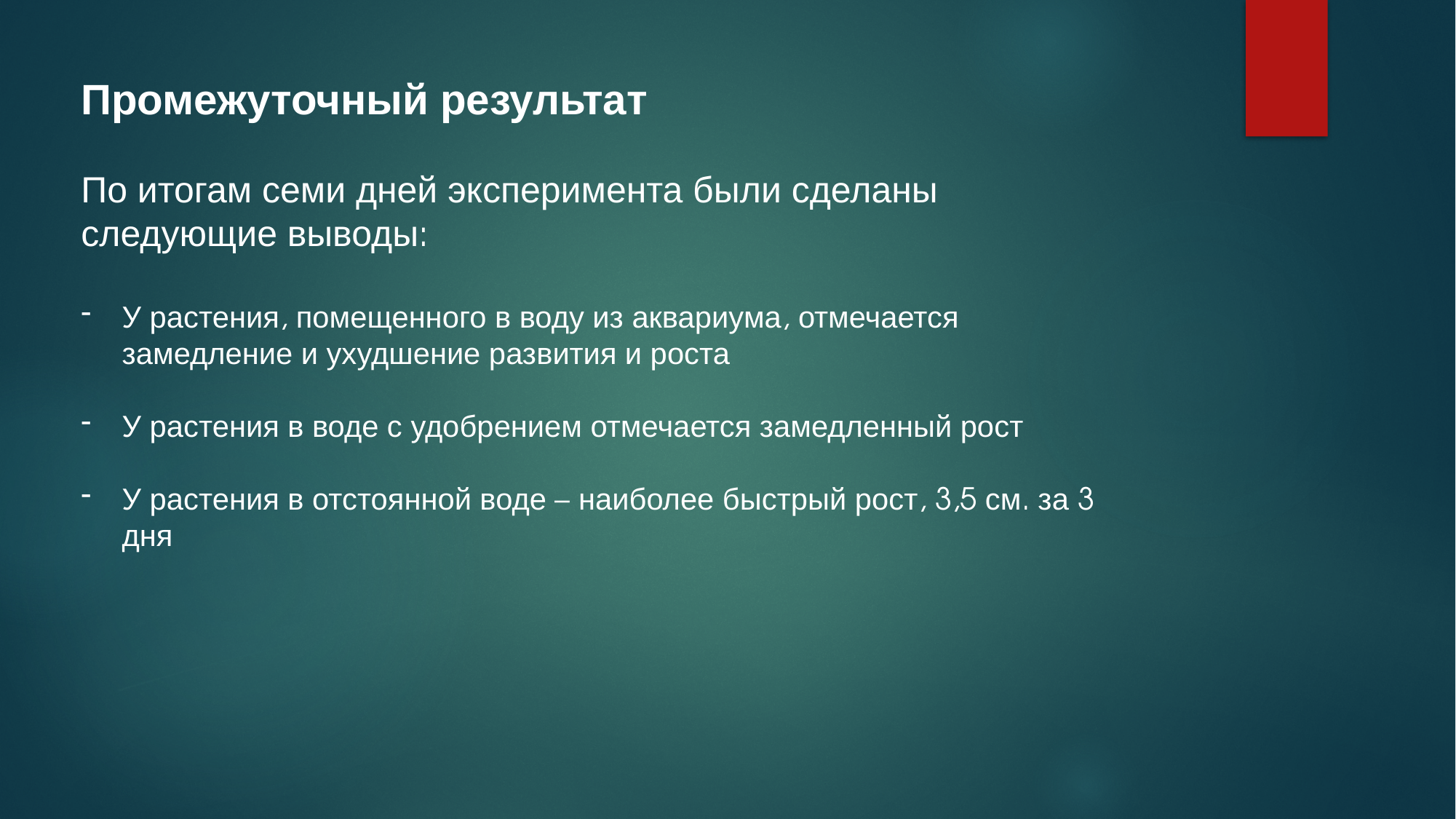

Промежуточный результат

По итогам семи дней эксперимента были сделаны следующие выводы:

У растения, помещенного в воду из аквариума, отмечается замедление и ухудшение развития и роста

У растения в воде с удобрением отмечается замедленный рост

У растения в отстоянной воде – наиболее быстрый рост, 3,5 см. за 3 дня